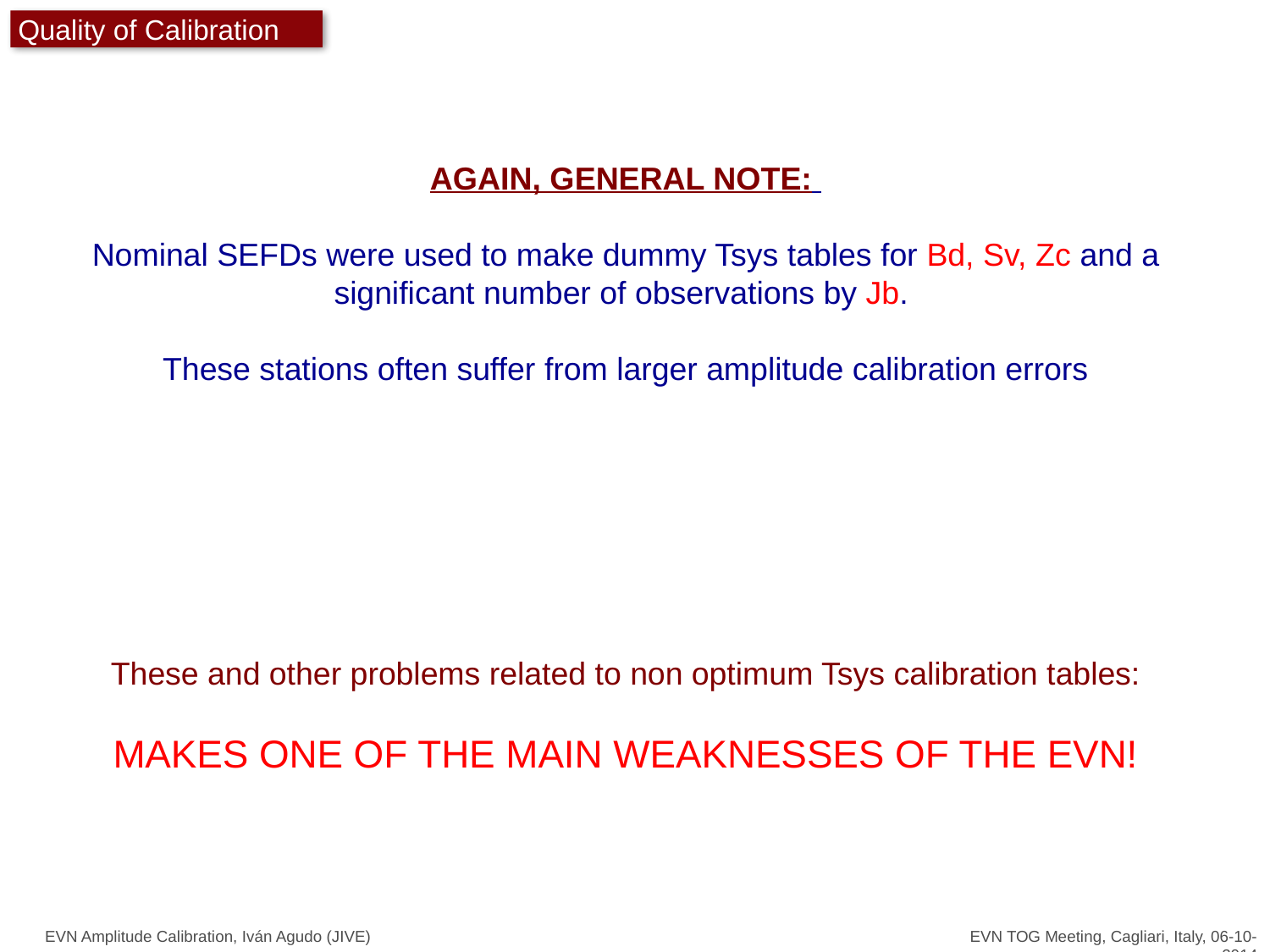

Quality of Calibration

AGAIN, GENERAL NOTE:

Nominal SEFDs were used to make dummy Tsys tables for Bd, Sv, Zc and a significant number of observations by Jb.

These stations often suffer from larger amplitude calibration errors

These and other problems related to non optimum Tsys calibration tables:

MAKES ONE OF THE MAIN WEAKNESSES OF THE EVN!
EVN Amplitude Calibration, Iván Agudo (JIVE)                                                                                                                                       EVN TOG Meeting, Cagliari, Italy, 06-10-2014